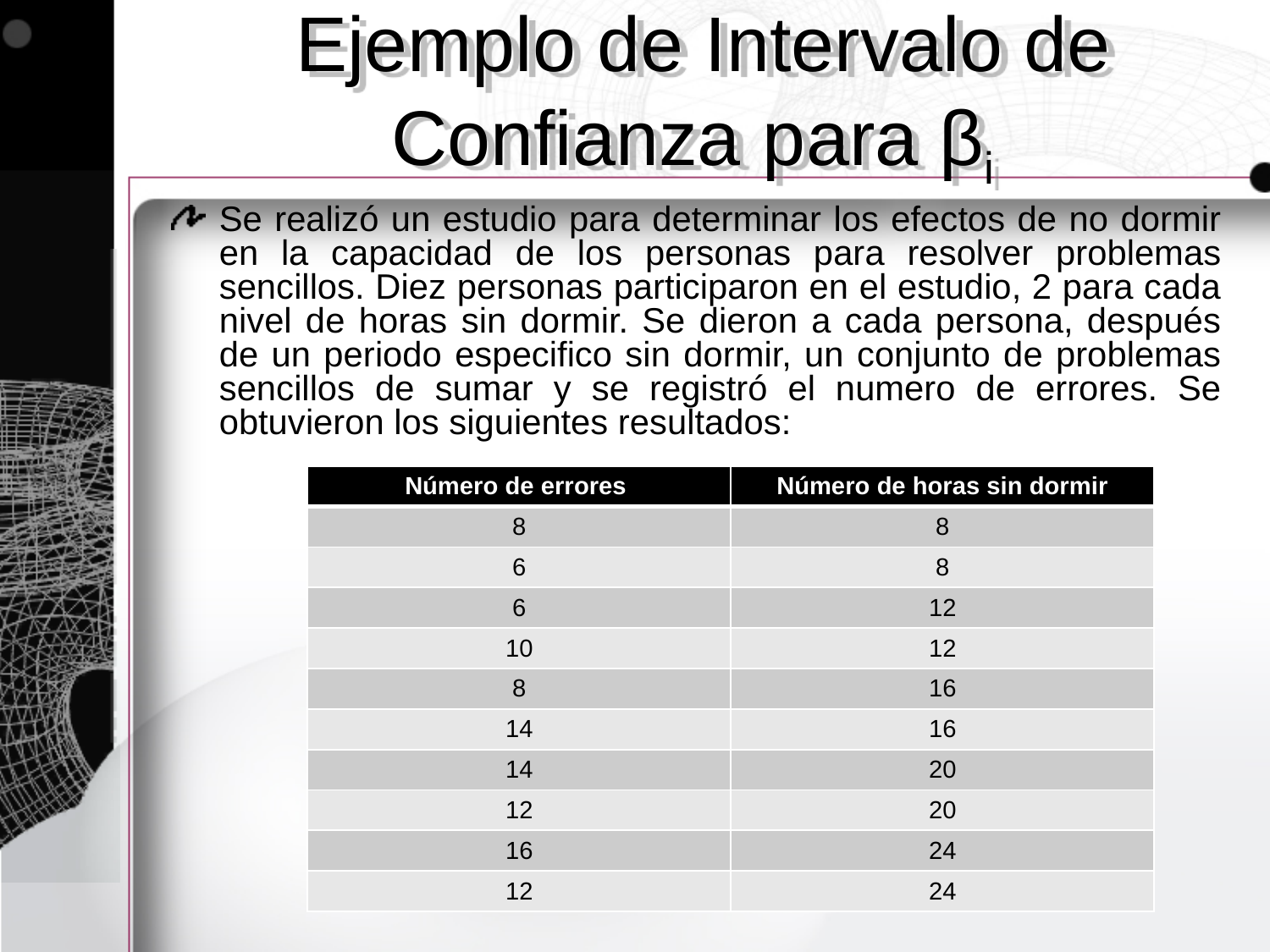

# Ejemplo de Intervalo de Confianza para βi

Se realizó un estudio para determinar los efectos de no dormir en la capacidad de los personas para resolver problemas sencillos. Diez personas participaron en el estudio, 2 para cada nivel de horas sin dormir. Se dieron a cada persona, después de un periodo especifico sin dormir, un conjunto de problemas sencillos de sumar y se registró el numero de errores. Se obtuvieron los siguientes resultados:

| Número de errores | Número de horas sin dormir |
| --- | --- |
| 8 | 8 |
| 6 | 8 |
| 6 | 12 |
| 10 | 12 |
| 8 | 16 |
| 14 | 16 |
| 14 | 20 |
| 12 | 20 |
| 16 | 24 |
| 12 | 24 |